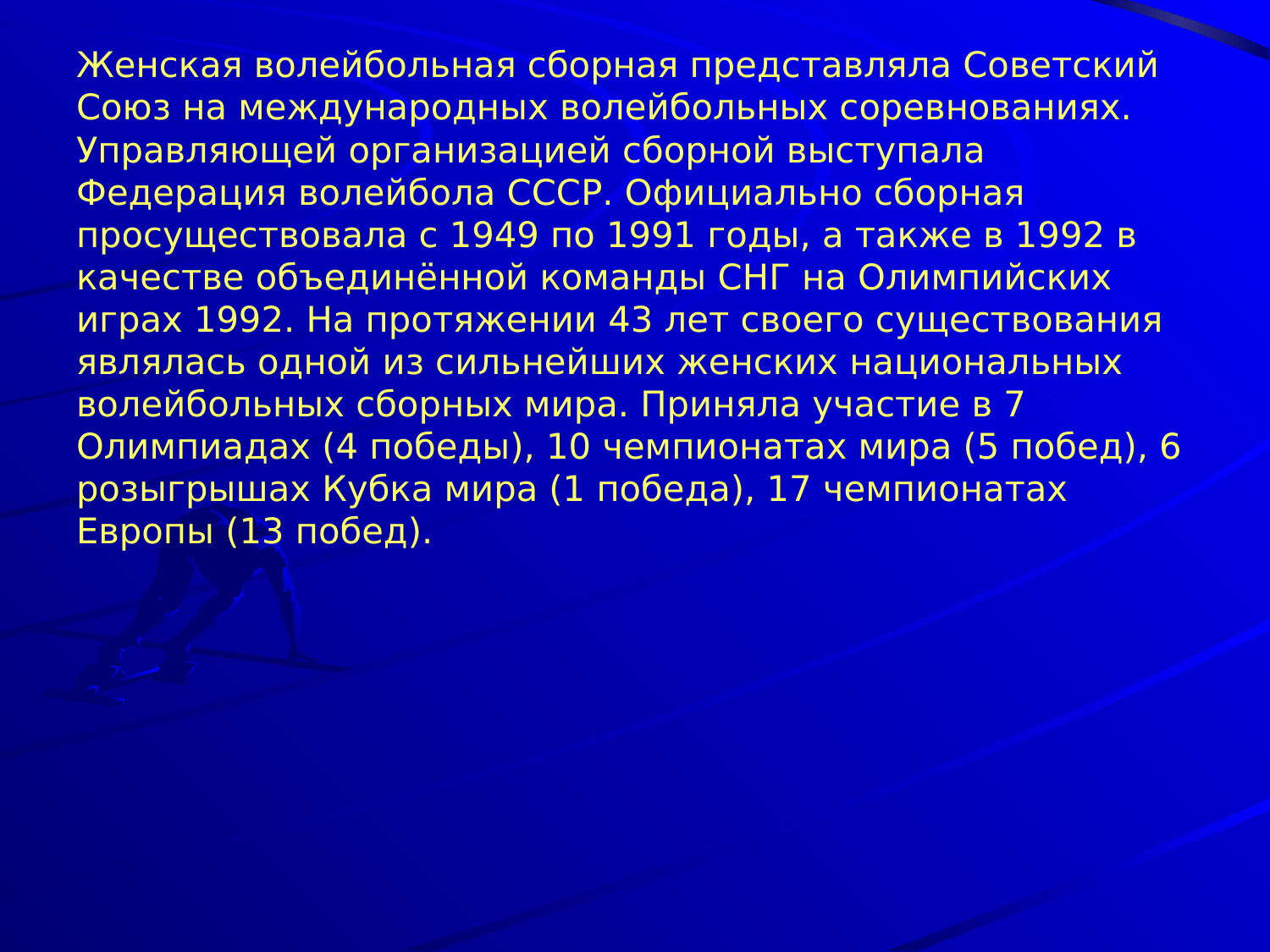

Женская волейбольная сборная представляла Советский Союз на международных волейбольных соревнованиях. Управляющей организацией сборной выступала Федерация волейбола СССР. Официально сборная просуществовала с 1949 по 1991 годы, а также в 1992 в качестве объединённой команды СНГ на Олимпийских играх 1992. На протяжении 43 лет своего существования являлась одной из сильнейших женских национальных волейбольных сборных мира. Приняла участие в 7 Олимпиадах (4 победы), 10 чемпионатах мира (5 побед), 6 розыгрышах Кубка мира (1 победа), 17 чемпионатах Европы (13 побед).